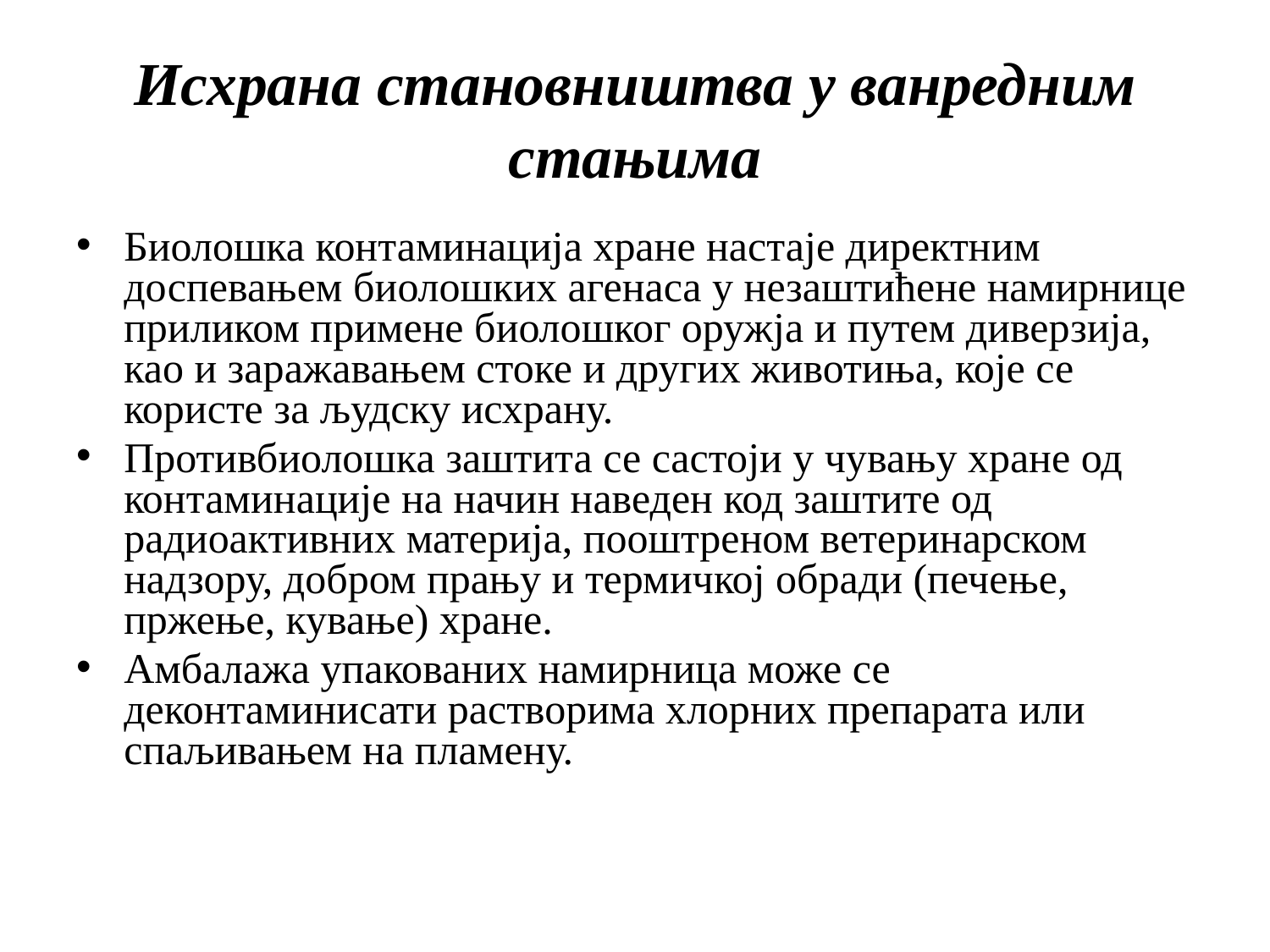

# Исхрана становништва у ванредним стањима
Биолошка контаминација хране настаје директним доспевањем биолошких агенаса у незаштићене намирнице приликом примене биолошког оружја и путем диверзија, као и заражавањем стоке и других животиња, које се користе за људску исхрану.
Противбиолошка заштита се састоји у чувању хране од контаминације на начин наведен код заштите од радиоактивних материја, пооштреном ветеринарском надзору, добром прању и термичкој обради (печење, пржење, кување) хране.
Амбалажа упакованих намирница може се деконтаминисати растворима хлорних препарата или спаљивањем на пламену.